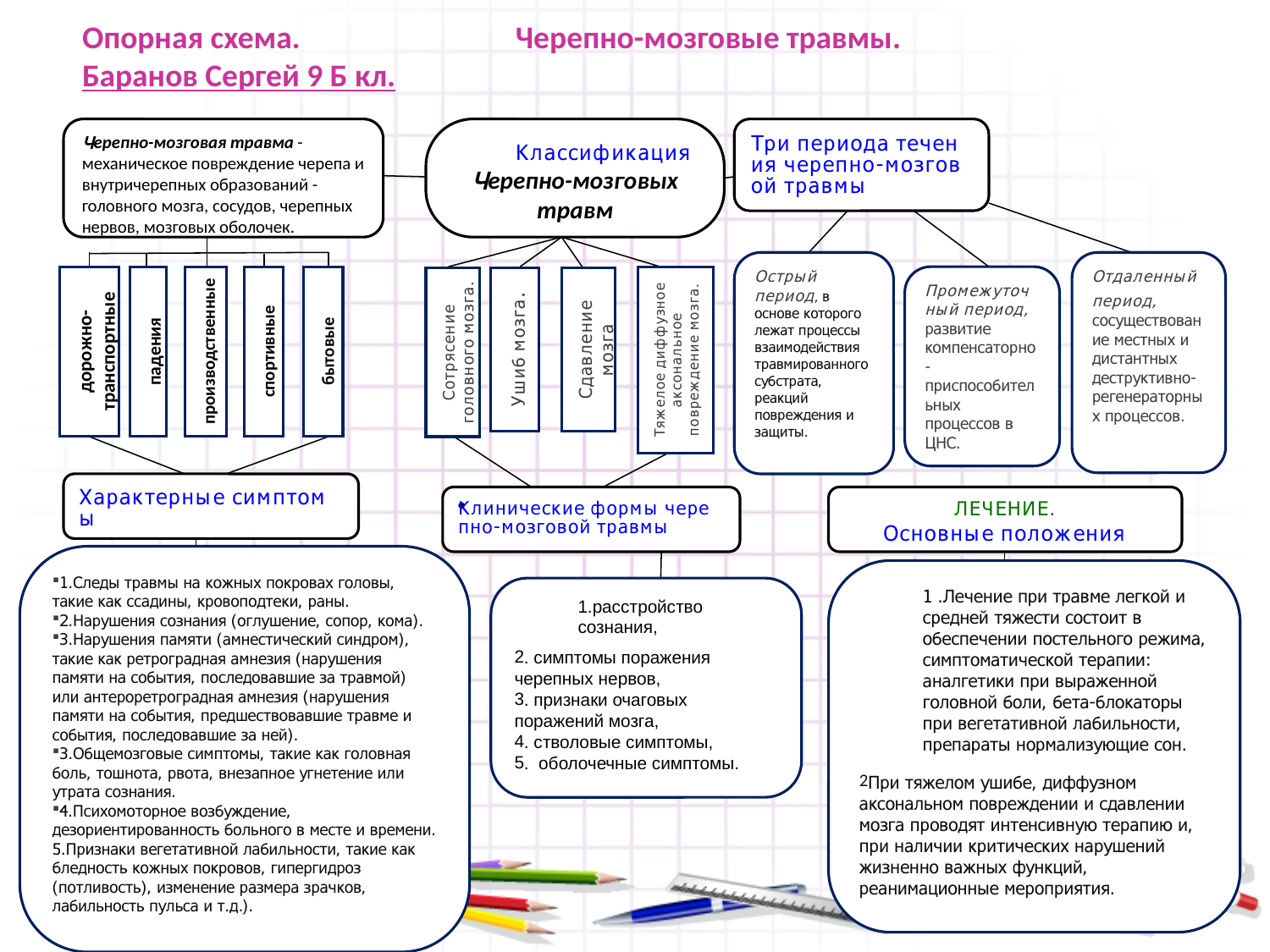

# Опорная схема.                              Черепно-мозговые травмы.                                     Баранов Сергей 9 Б кл.
Черепно-мозговая травма - механическое повреждение черепа и внутричерепных образований - головного мозга, сосудов, черепных нервов, мозговых оболочек.

Классификация
Черепно-мозговых травм
Три периода течения черепно-мозговой травмы

Острый период, в основе которого лежат процессы взаимодействия травмированного субстрата, реакций повреждения и защиты.
Отдаленный период, сосуществование местных и дистантных деструктивно-регенераторных процессов.
дорожно-транспортные
падения
производственные
спортивные
бытовые
Тяжелое диффузное аксональное повреждение мозга.

Промежуточный период, развитие компенсаторно-приспособительных процессов в ЦНС.
Сотрясение головного мозга.

Ушиб мозга.

Сдавление мозга
Характерные симптомы

Клинические формы черепно-мозговой травмы

ЛЕЧЕНИЕ.
Основные положения

1.Следы травмы на кожных покровах головы, такие как ссадины, кровоподтеки, раны.
2.Нарушения сознания (оглушение, сопор, кома).
3.Нарушения памяти (амнестический синдром), такие как ретроградная амнезия (нарушения памяти на события, последовавшие за травмой) или антероретроградная амнезия (нарушения памяти на события, предшествовавшие травме и события, последовавшие за ней).
3.Общемозговые симптомы, такие как головная боль, тошнота, рвота, внезапное угнетение или утрата сознания.
4.Психомоторное возбуждение, дезориентированность больного в месте и времени.
5.Признаки вегетативной лабильности, такие как бледность кожных покровов, гипергидроз (потливость), изменение размера зрачков, лабильность пульса и т.д.).
1 .Лечение при травме легкой и средней тяжести состоит в обеспечении постельного режима, симптоматической терапии: аналгетики при выраженной головной боли, бета-блокаторы при вегетативной лабильности, препараты нормализующие сон.
При тяжелом ушибе, диффузном аксональном повреждении и сдавлении мозга проводят интенсивную терапию и, при наличии критических нарушений жизненно важных функций, реанимационные мероприятия.
1.расстройство сознания,
. симптомы поражения черепных нервов,
. признаки очаговых поражений мозга,
. стволовые симптомы,
.  оболочечные симптомы.